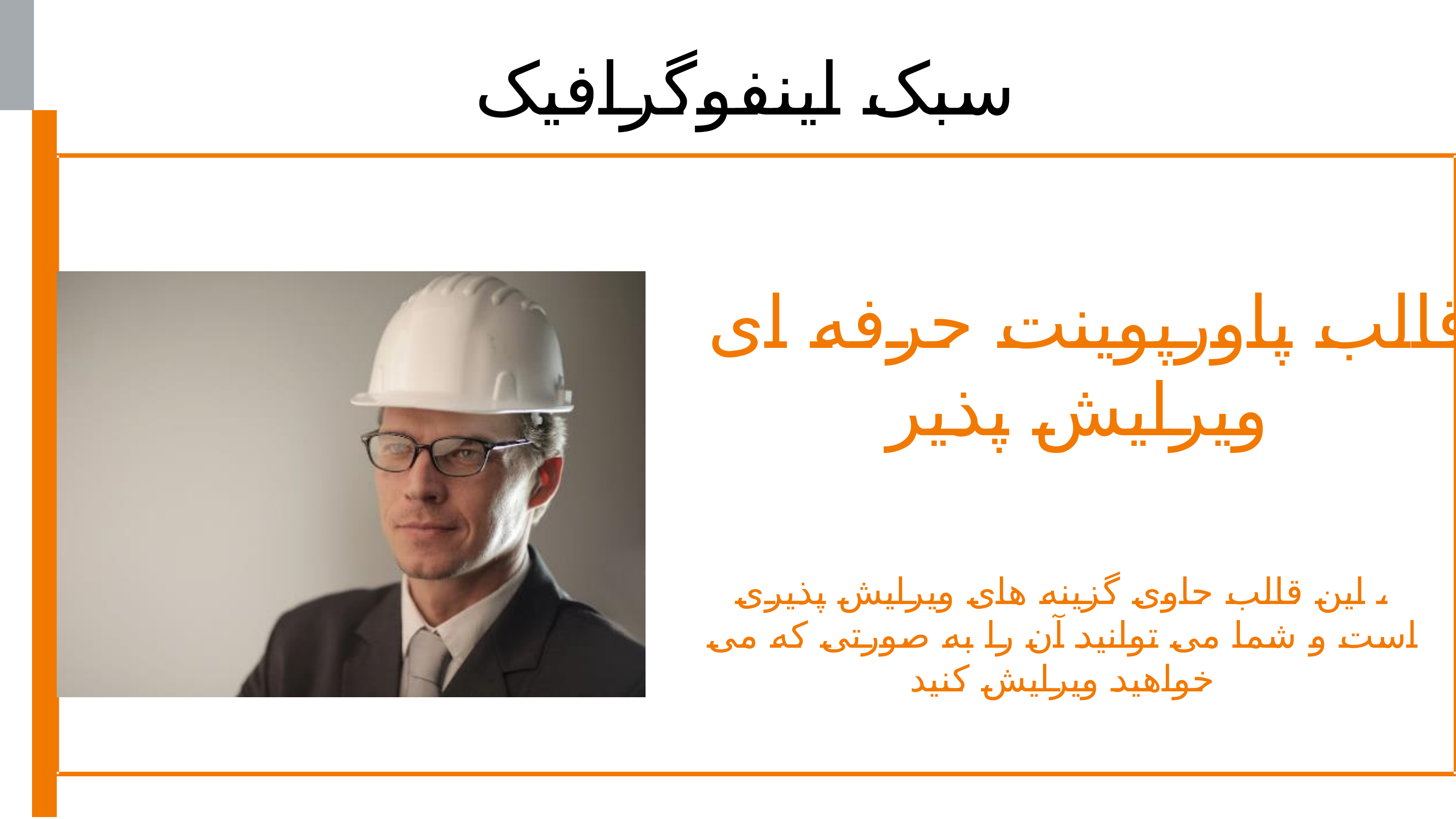

سبک اینفوگرافیک

قالب پاورپوینت حرفه ای
 ویرایش پذیر
، این قالب حاوی گزینه های ویرایش پذیری است و شما می توانید آن را به صورتی که می خواهید ویرایش کنید